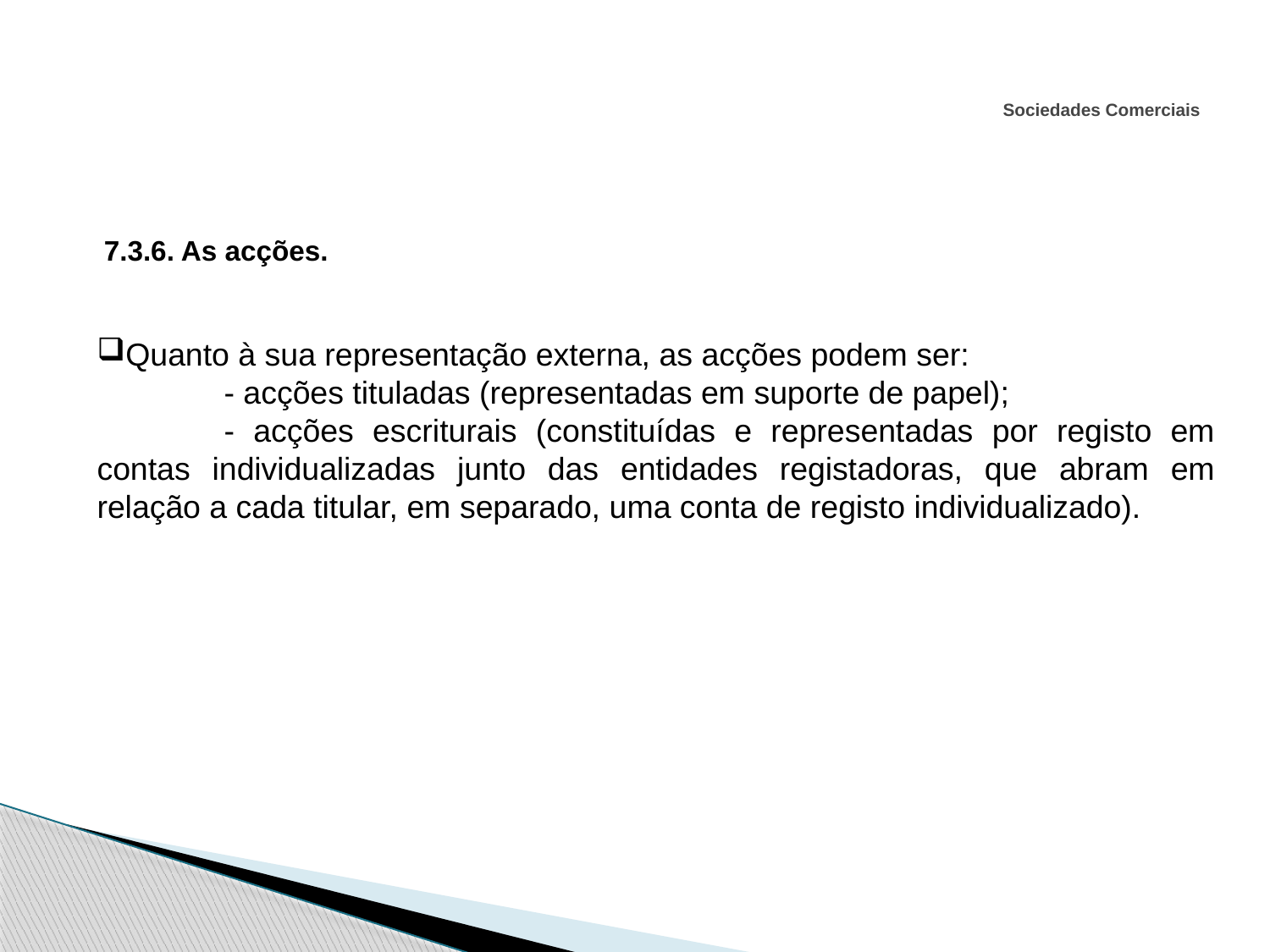

# Sociedades Comerciais
 7.3.6. As acções.

Quanto à sua representação externa, as acções podem ser:
	- acções tituladas (representadas em suporte de papel);
	- acções escriturais (constituídas e representadas por registo em contas individualizadas junto das entidades registadoras, que abram em relação a cada titular, em separado, uma conta de registo individualizado).